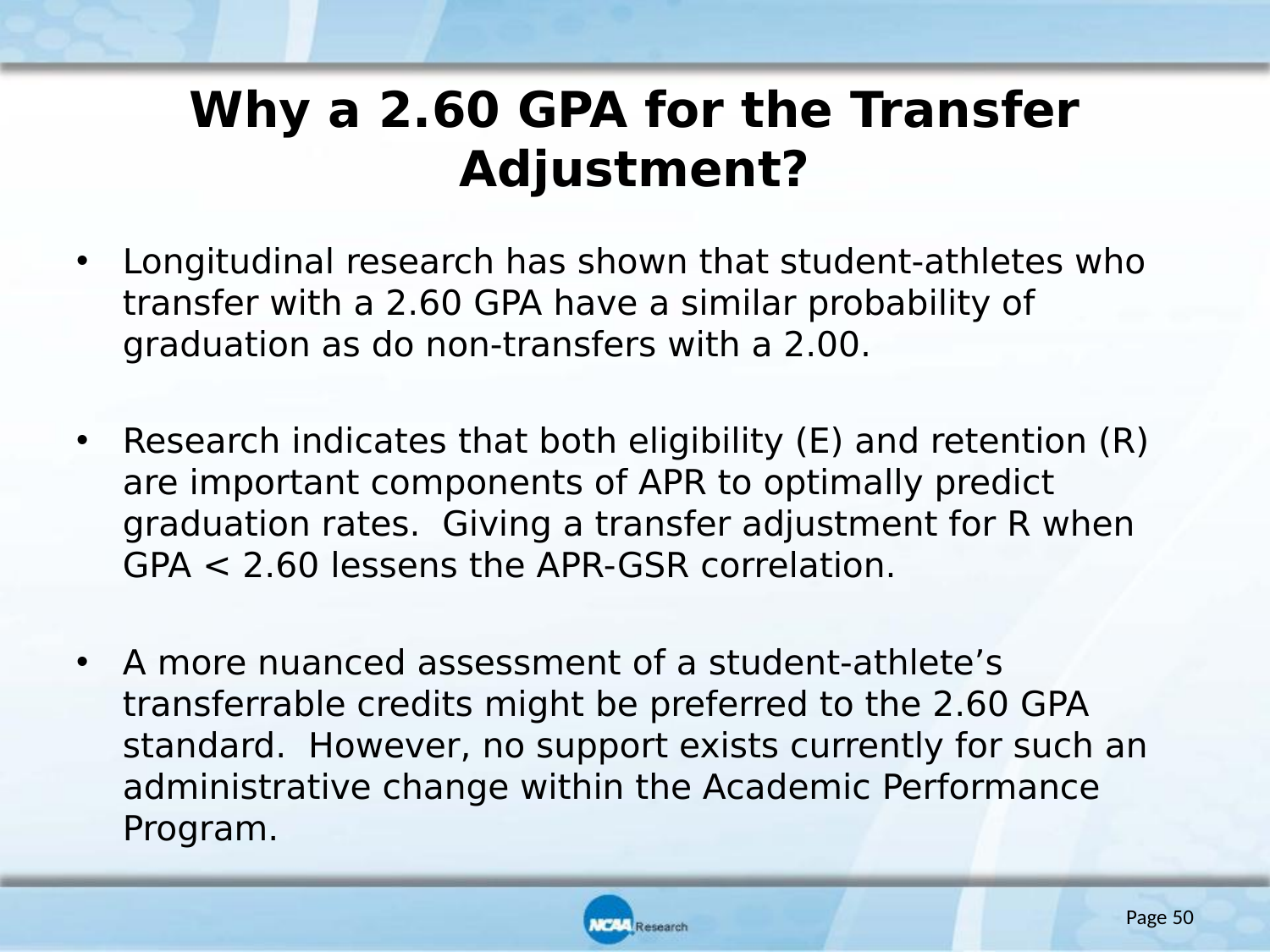

# Why a 2.60 GPA for the Transfer Adjustment?
Longitudinal research has shown that student-athletes who transfer with a 2.60 GPA have a similar probability of graduation as do non-transfers with a 2.00.

Research indicates that both eligibility (E) and retention (R) are important components of APR to optimally predict graduation rates.  Giving a transfer adjustment for R when GPA < 2.60 lessens the APR-GSR correlation.

A more nuanced assessment of a student-athlete’s transferrable credits might be preferred to the 2.60 GPA standard.  However, no support exists currently for such an administrative change within the Academic Performance Program.
Page 50